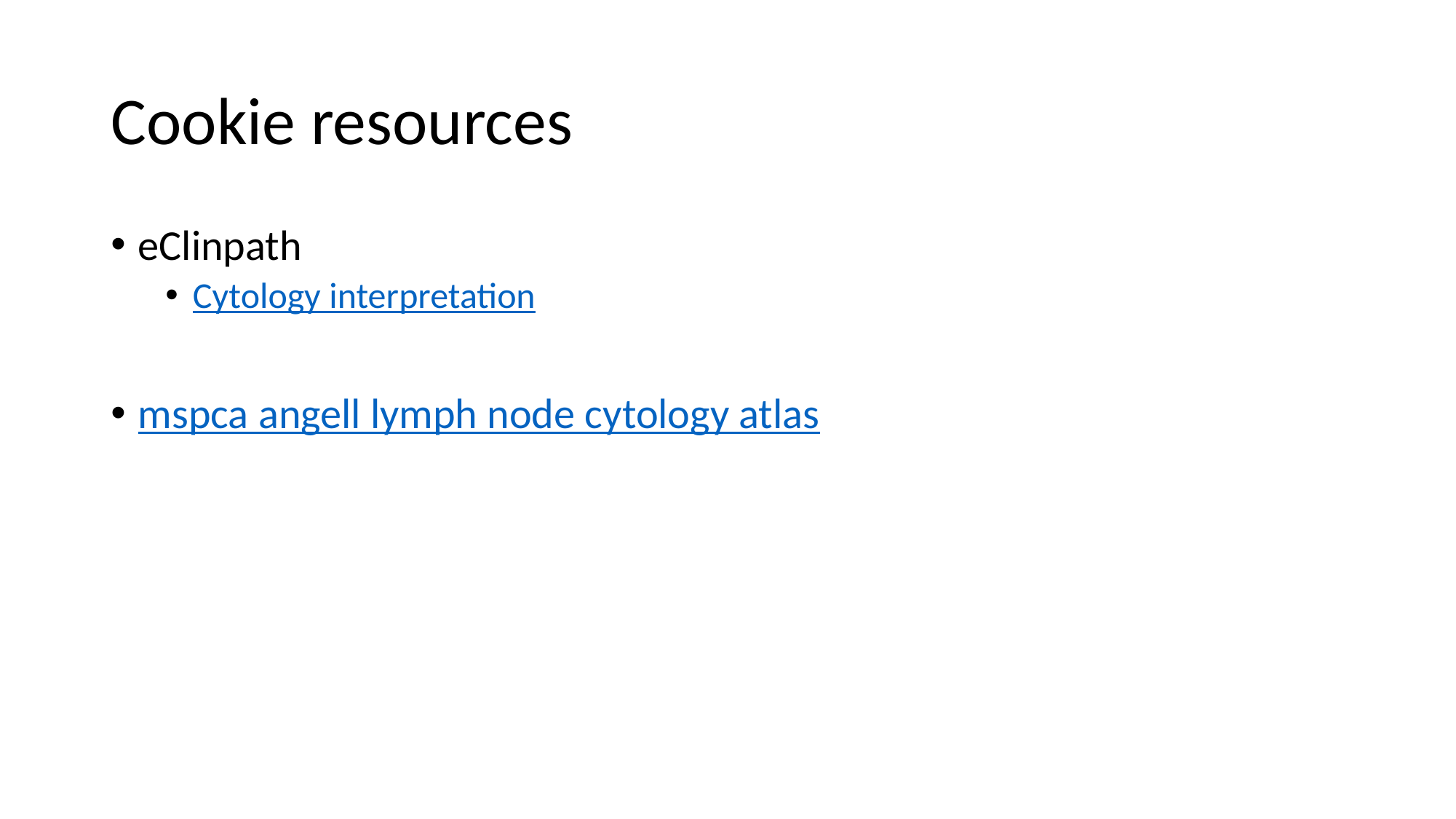

# Cookie resources
eClinpath
Cytology interpretation

mspca angell lymph node cytology atlas